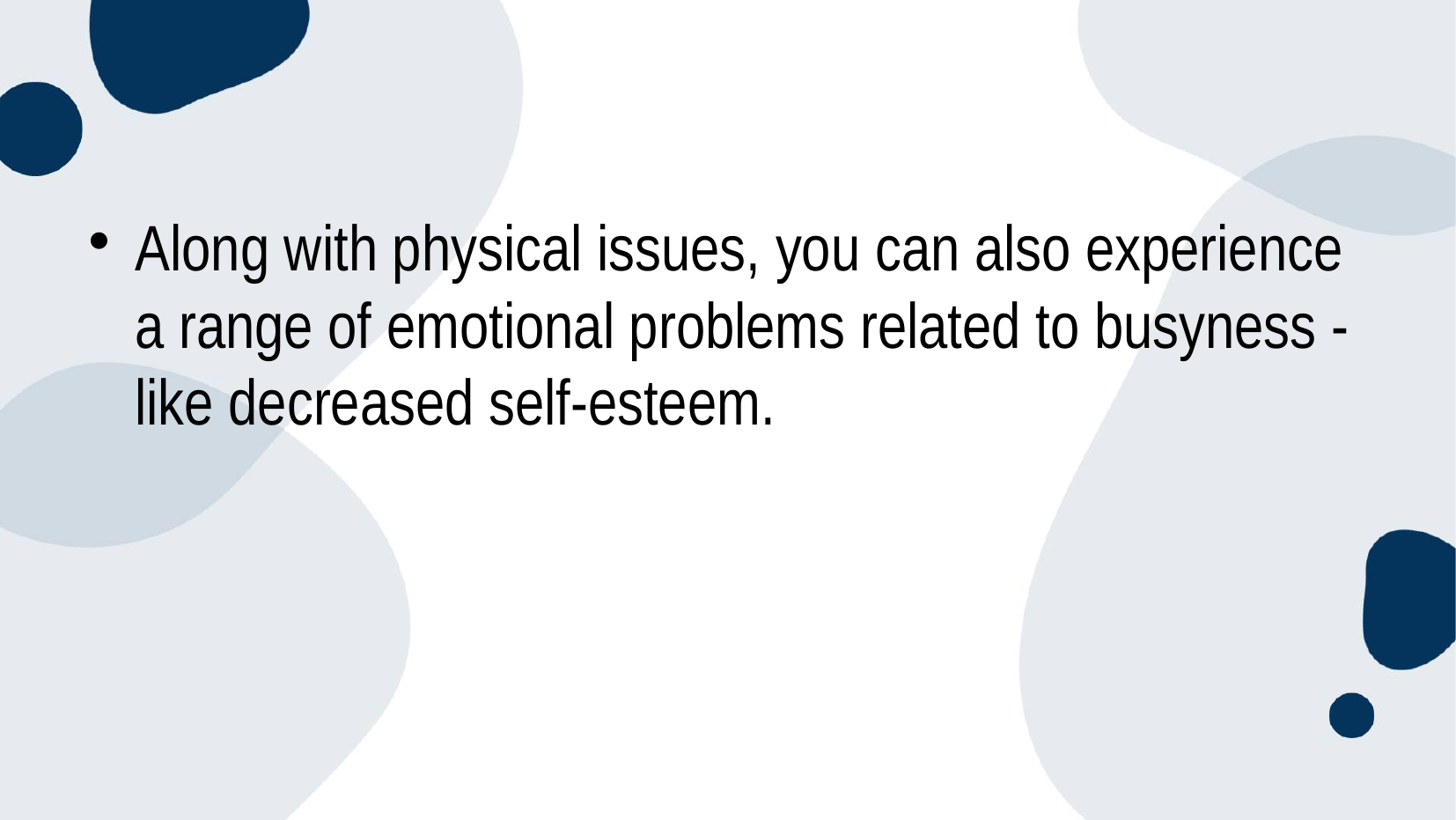

Along with physical issues, you can also experience a range of emotional problems related to busyness - like decreased self-esteem.